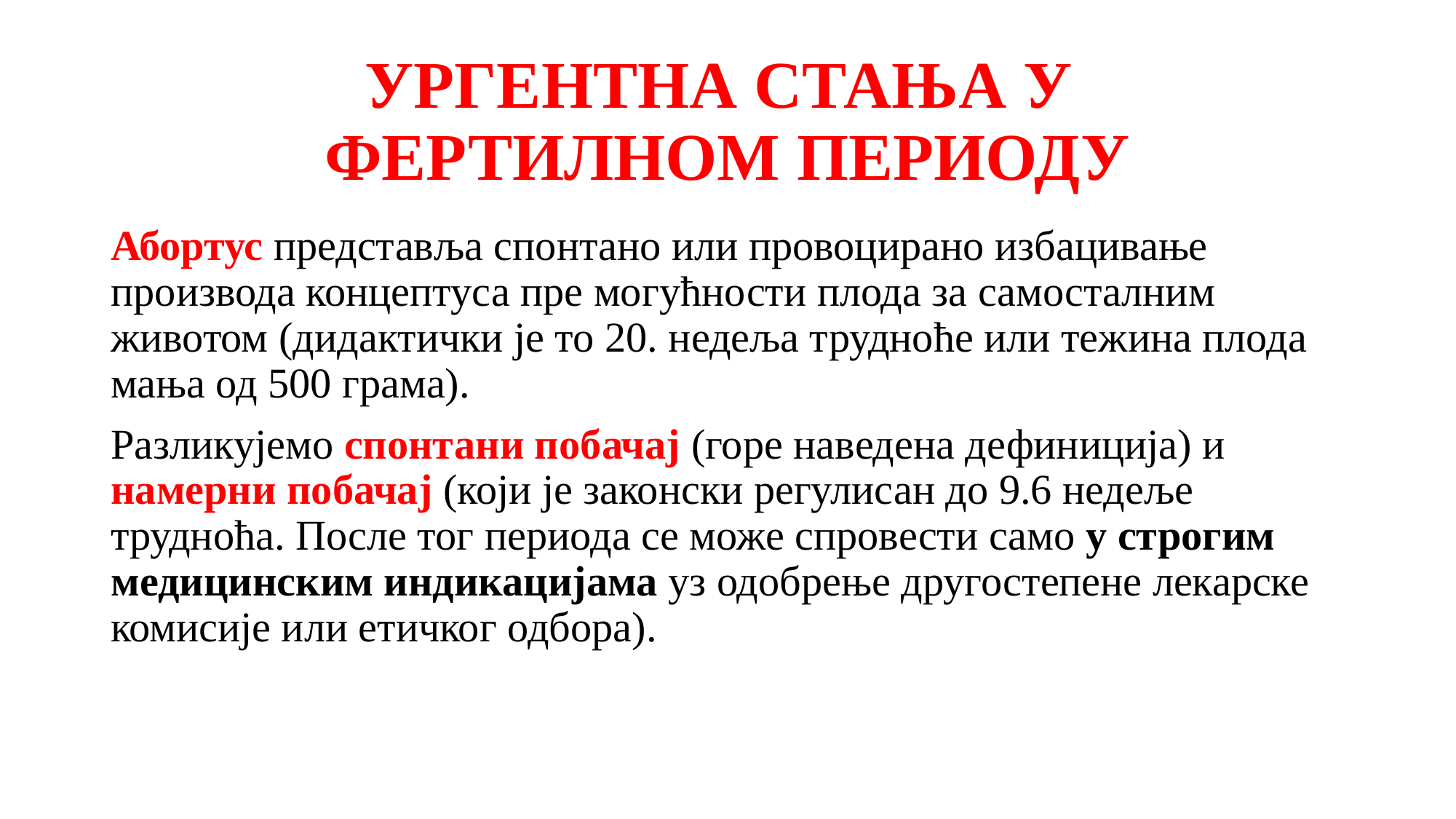

# УРГЕНТНА СТАЊА У ФЕРТИЛНОМ ПЕРИОДУ
Абортус представља спонтано или провоцирано избацивање производа концептуса пре могућности плода за самосталним животом (дидактички је то 20. недеља трудноће или тежина плода мања од 500 грама).
Разликујемо спонтани побачај (горе наведена дефиниција) и намерни побачај (који је законски регулисан до 9.6 недеље трудноћа. После тог периода се може спровести само у строгим медицинским индикацијама уз одобрење другостепене лекарске комисије или етичког одбора).